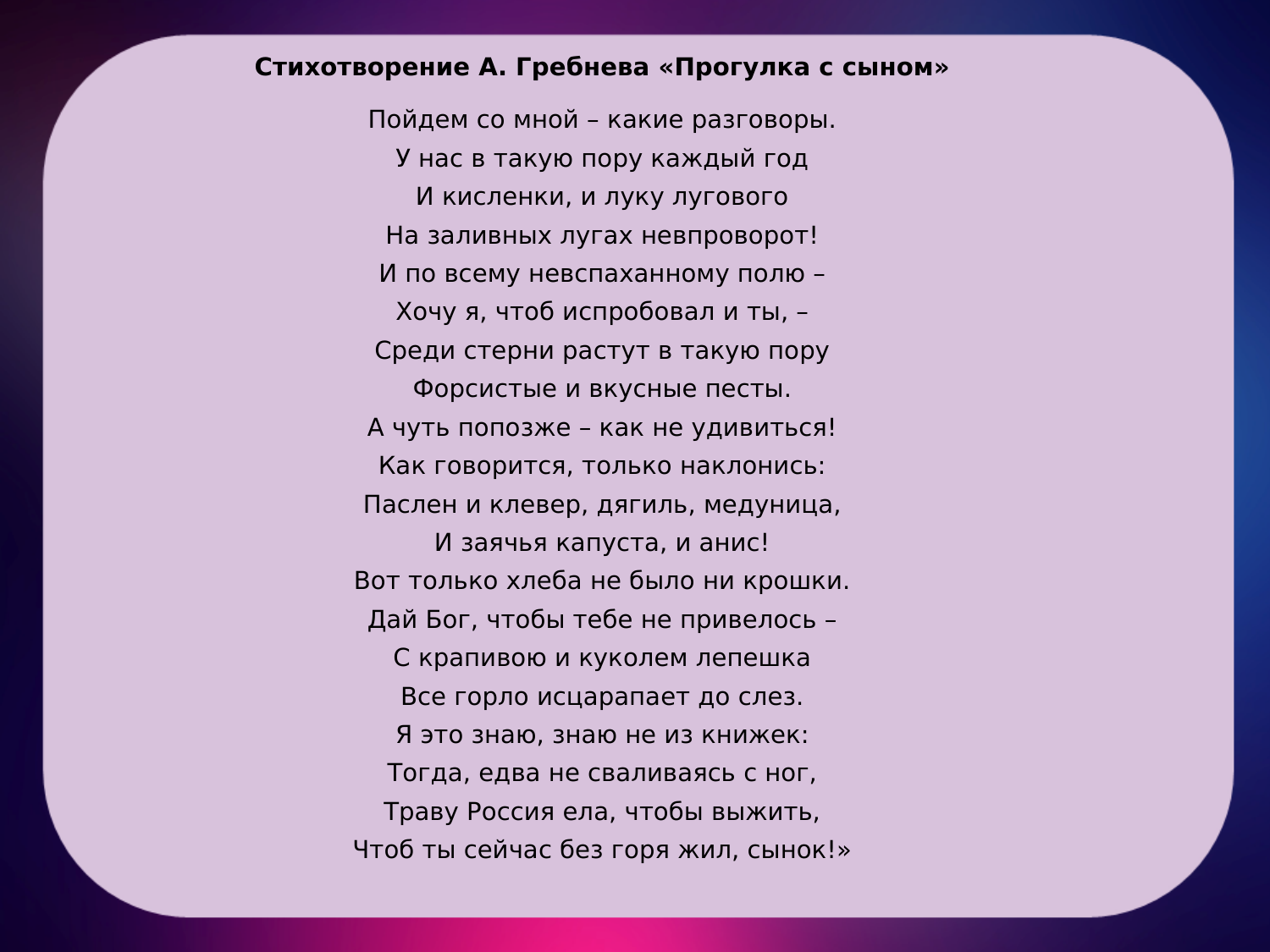

Стихотворение А. Гребнева «Прогулка с сыном»
Пойдем со мной – какие разговоры.
У нас в такую пору каждый год
И кисленки, и луку лугового
На заливных лугах невпроворот!
И по всему невспаханному полю –
Хочу я, чтоб испробовал и ты, –
Среди стерни растут в такую пору
Форсистые и вкусные песты.
А чуть попозже – как не удивиться!
Как говорится, только наклонись:
Паслен и клевер, дягиль, медуница,
И заячья капуста, и анис!
Вот только хлеба не было ни крошки.
Дай Бог, чтобы тебе не привелось –
С крапивою и куколем лепешка
Все горло исцарапает до слез.
Я это знаю, знаю не из книжек:
Тогда, едва не сваливаясь с ног,
Траву Россия ела, чтобы выжить,
Чтоб ты сейчас без горя жил, сынок!»